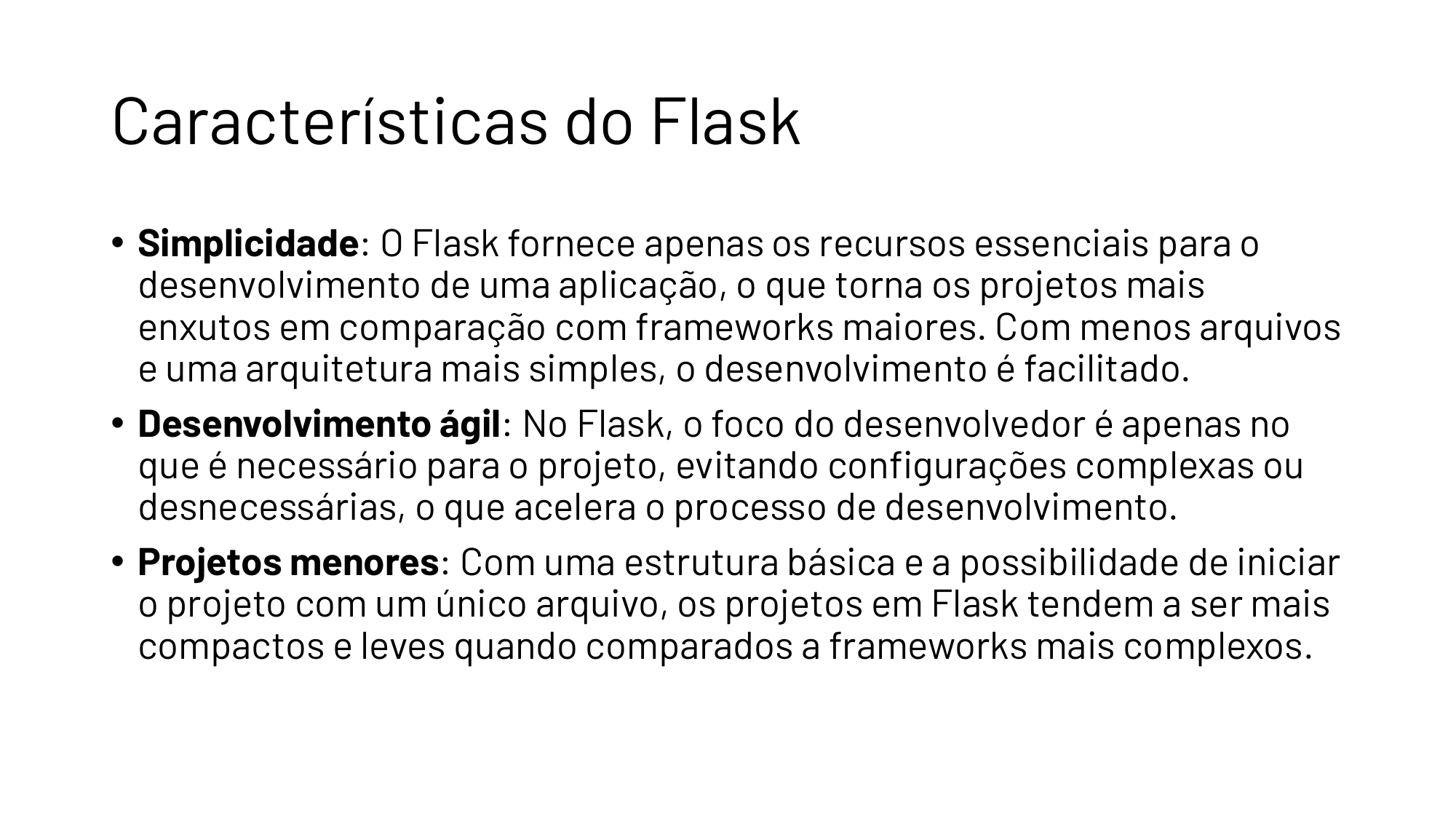

# Características do Flask
Simplicidade: O Flask fornece apenas os recursos essenciais para o desenvolvimento de uma aplicação, o que torna os projetos mais enxutos em comparação com frameworks maiores. Com menos arquivos e uma arquitetura mais simples, o desenvolvimento é facilitado.
Desenvolvimento ágil: No Flask, o foco do desenvolvedor é apenas no que é necessário para o projeto, evitando configurações complexas ou desnecessárias, o que acelera o processo de desenvolvimento.
Projetos menores: Com uma estrutura básica e a possibilidade de iniciar o projeto com um único arquivo, os projetos em Flask tendem a ser mais compactos e leves quando comparados a frameworks mais complexos.